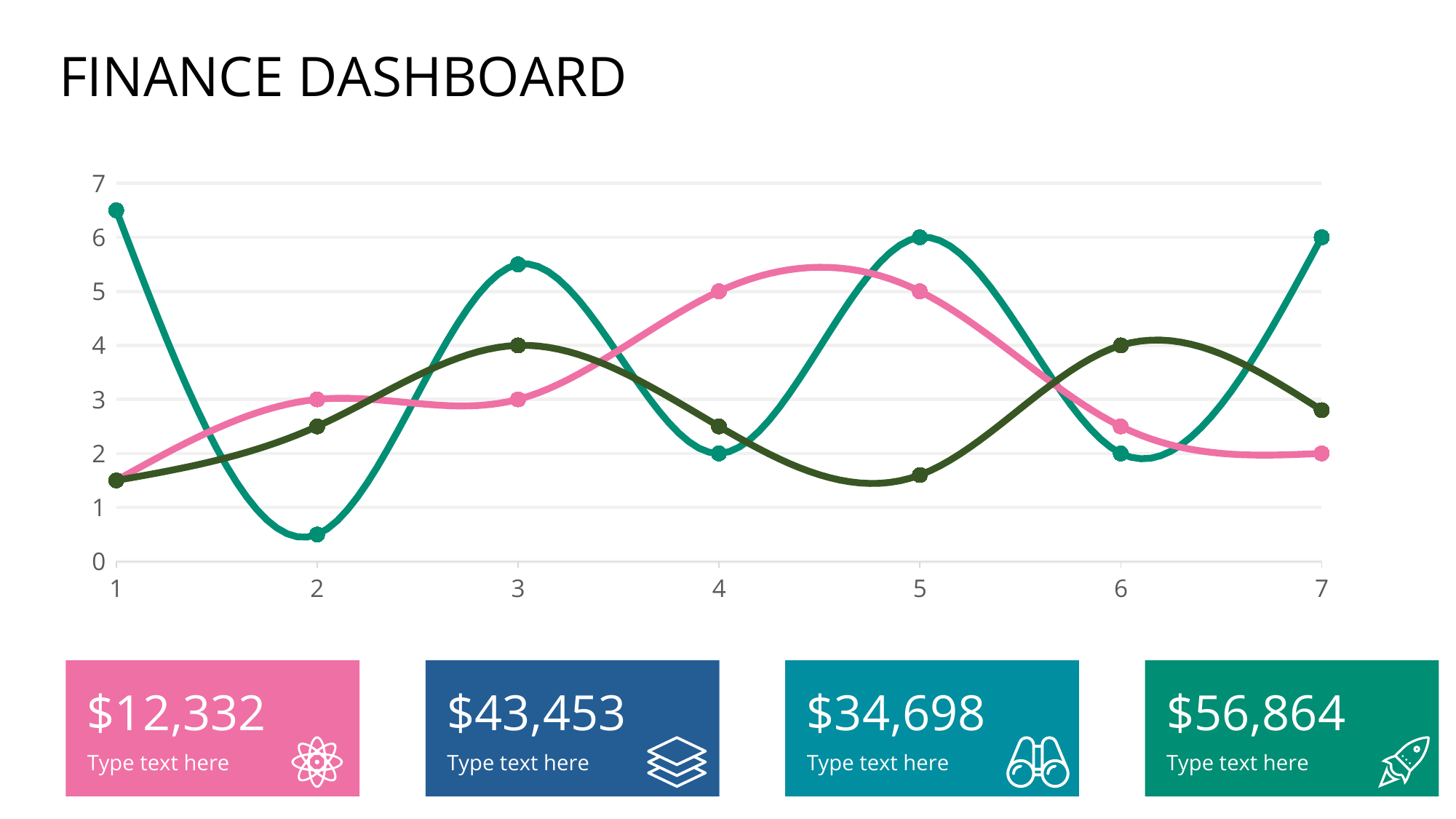

# FINANCE DASHBOARD

### Chart

| Category | Series 1 | Series 3 | Series4 |
|---|---|---|---|
$12,332
Type text here

$43,453
Type text here

$34,698
Type text here

$56,864
Type text here